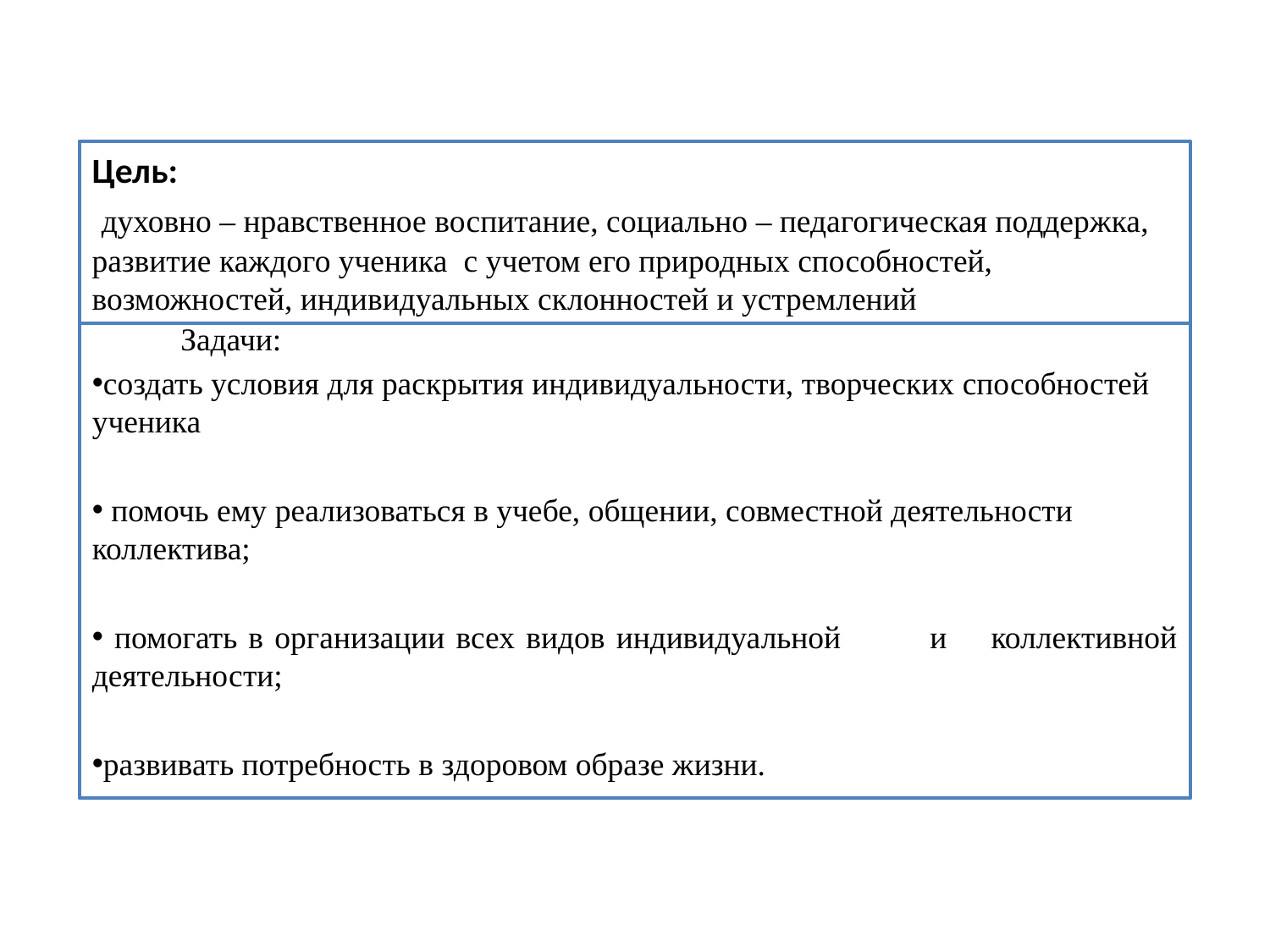

#
Цель:
 духовно – нравственное воспитание, социально – педагогическая поддержка, развитие каждого ученика  с учетом его природных способностей, возможностей, индивидуальных склонностей и устремлений
           Задачи:
создать условия для раскрытия индивидуальности, творческих способностей ученика

 помочь ему реализоваться в учебе, общении, совместной деятельности коллектива;

 помогать в организации всех видов индивидуальной        и    коллективной деятельности;

развивать потребность в здоровом образе жизни.